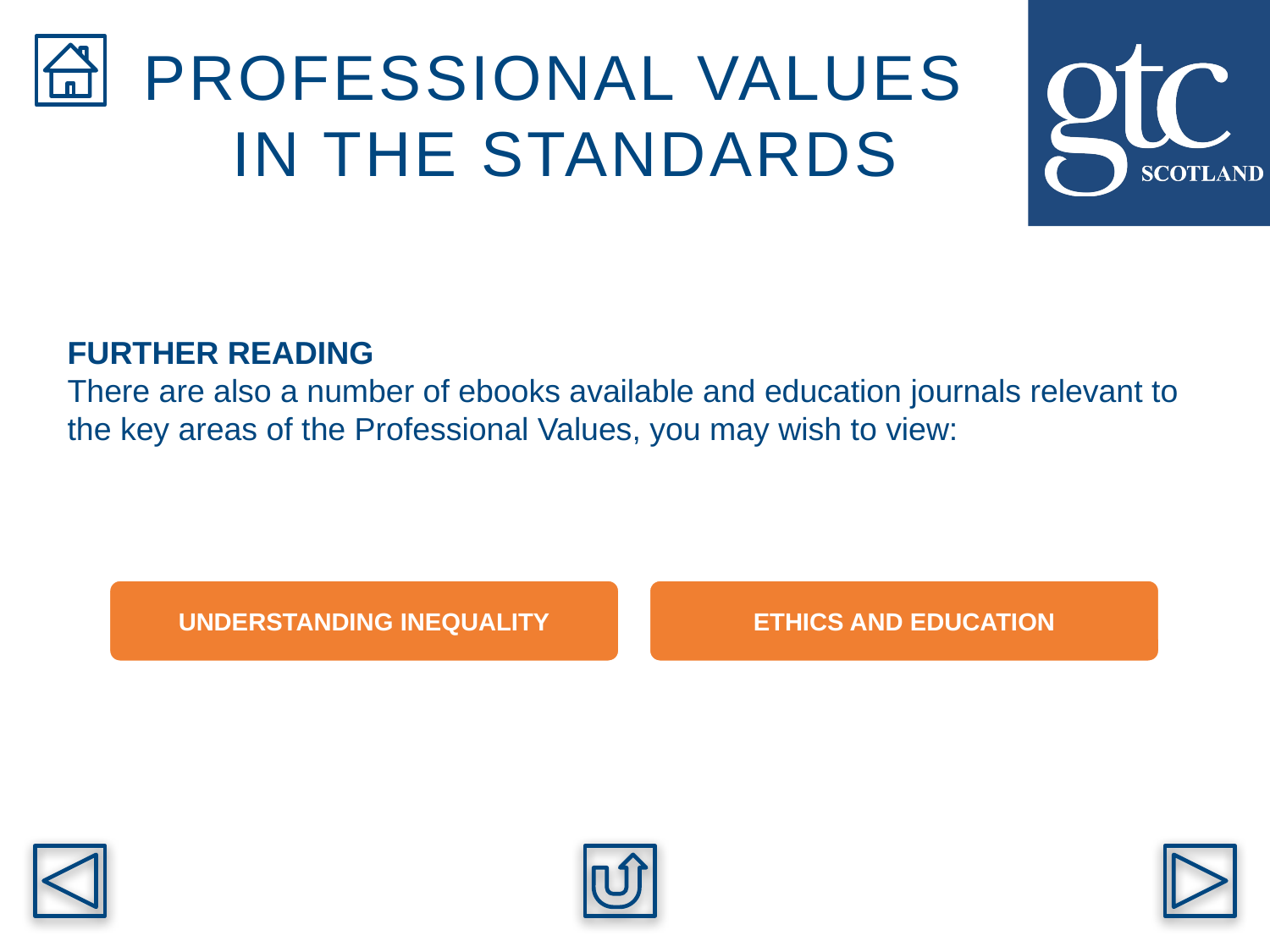

PROFESSIONAL VALUES
IN THE STANDARDS

FURTHER READING
There are also a number of ebooks available and education journals relevant to the key areas of the Professional Values, you may wish to view:

UNDERSTANDING INEQUALITY

ETHICS AND EDUCATION